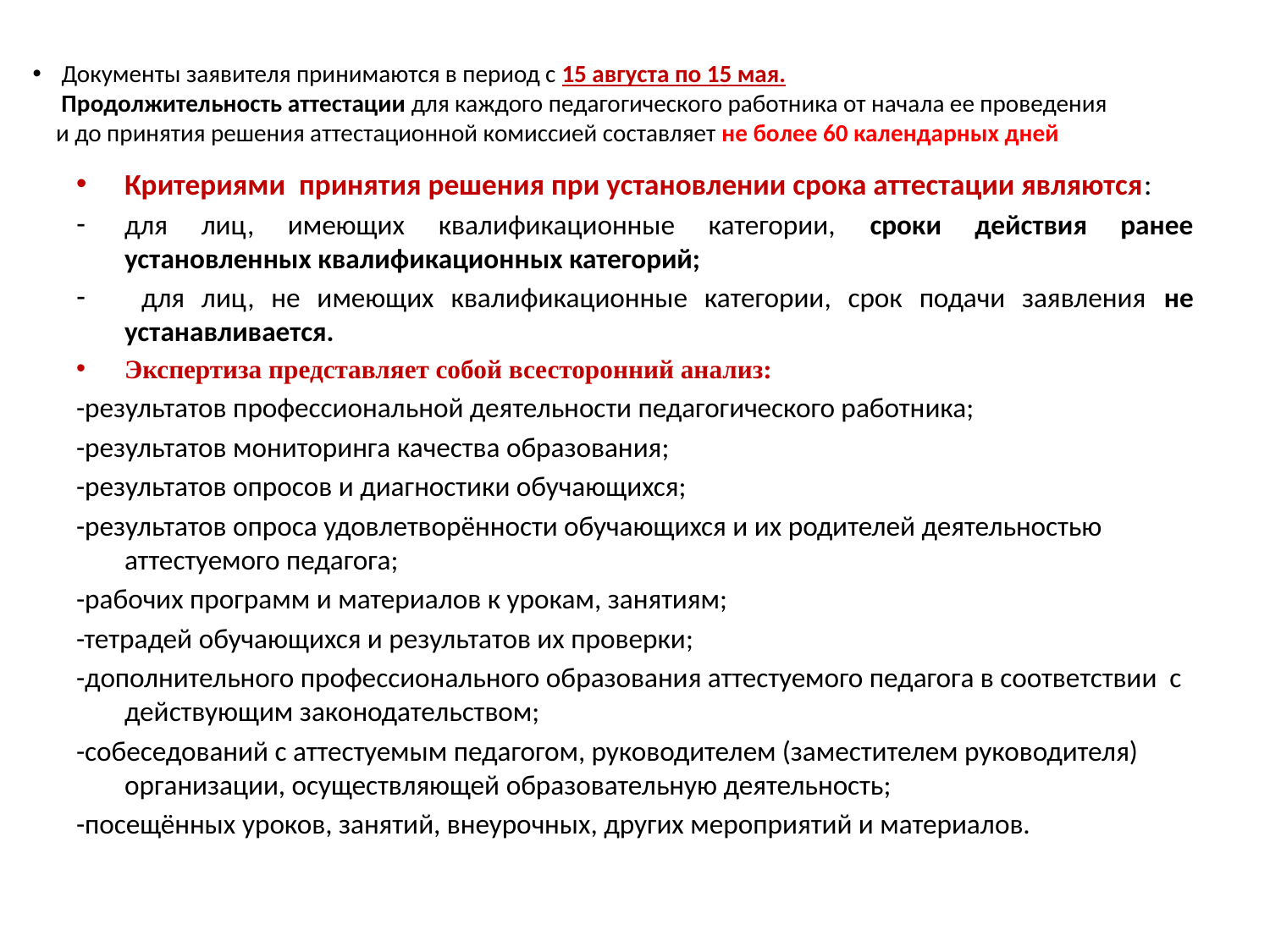

# Документы заявителя принимаются в период с 15 августа по 15 мая. Продолжительность аттестации для каждого педагогического работника от начала ее проведения и до принятия решения аттестационной комиссией составляет не более 60 календарных дней
Критериями  принятия решения при установлении срока аттестации являются:
для лиц, имеющих квалификационные категории, сроки действия ранее установленных квалификационных категорий;
 для лиц, не имеющих квалификационные категории, срок подачи заявления не устанавливается.
Экспертиза представляет собой всесторонний анализ:
-результатов профессиональной деятельности педагогического работника;
-результатов мониторинга качества образования;
-результатов опросов и диагностики обучающихся;
-результатов опроса удовлетворённости обучающихся и их родителей деятельностью аттестуемого педагога;
-рабочих программ и материалов к урокам, занятиям;
-тетрадей обучающихся и результатов их проверки;
-дополнительного профессионального образования аттестуемого педагога в соответствии  с действующим законодательством;
-собеседований с аттестуемым педагогом, руководителем (заместителем руководителя) организации, осуществляющей образовательную деятельность;
-посещённых уроков, занятий, внеурочных, других мероприятий и материалов.